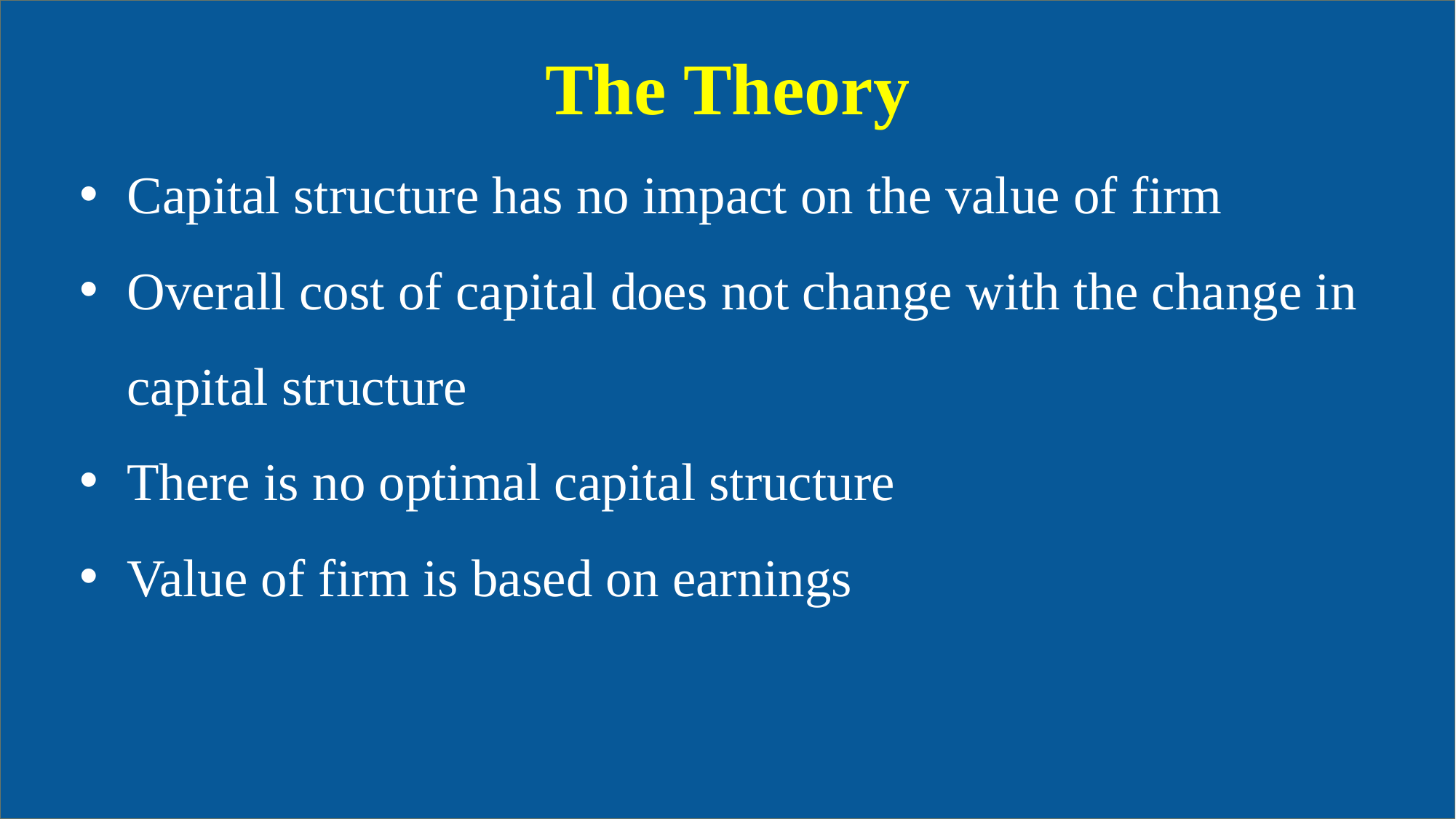

The Theory
Capital structure has no impact on the value of firm
Overall cost of capital does not change with the change in capital structure
There is no optimal capital structure
Value of firm is based on earnings